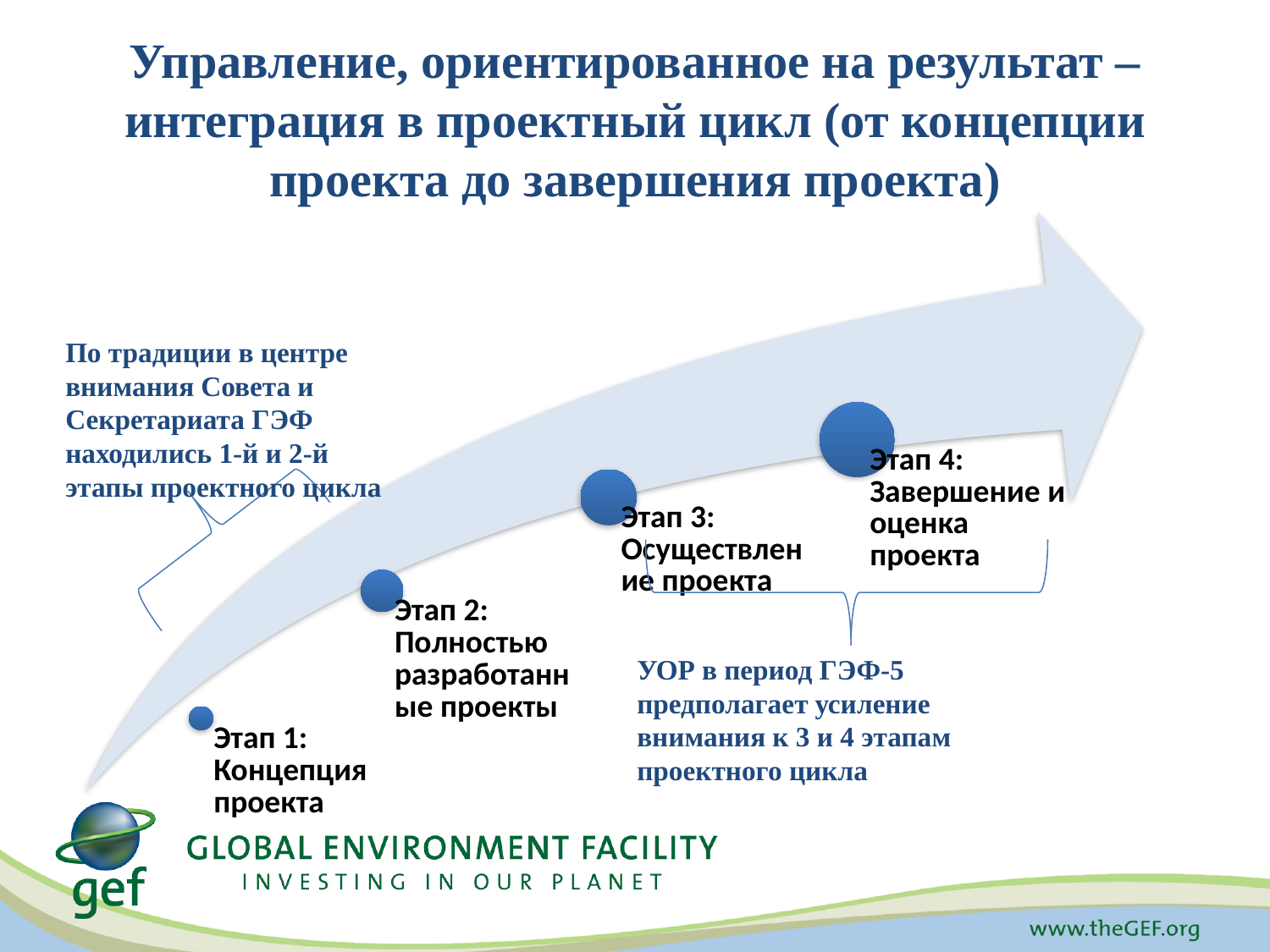

# Управление, ориентированное на результат – интеграция в проектный цикл (от концепции проекта до завершения проекта)
Этап 1:
Концепция проекта
Этап 2:
Полностью разработанные проекты
Этап 3:
Осуществление проекта
Этап 4:
Завершение и оценка проекта
По традиции в центре внимания Совета и Секретариата ГЭФ находились 1-й и 2-й этапы проектного цикла

УОР в период ГЭФ-5 предполагает усиление внимания к 3 и 4 этапам проектного цикла